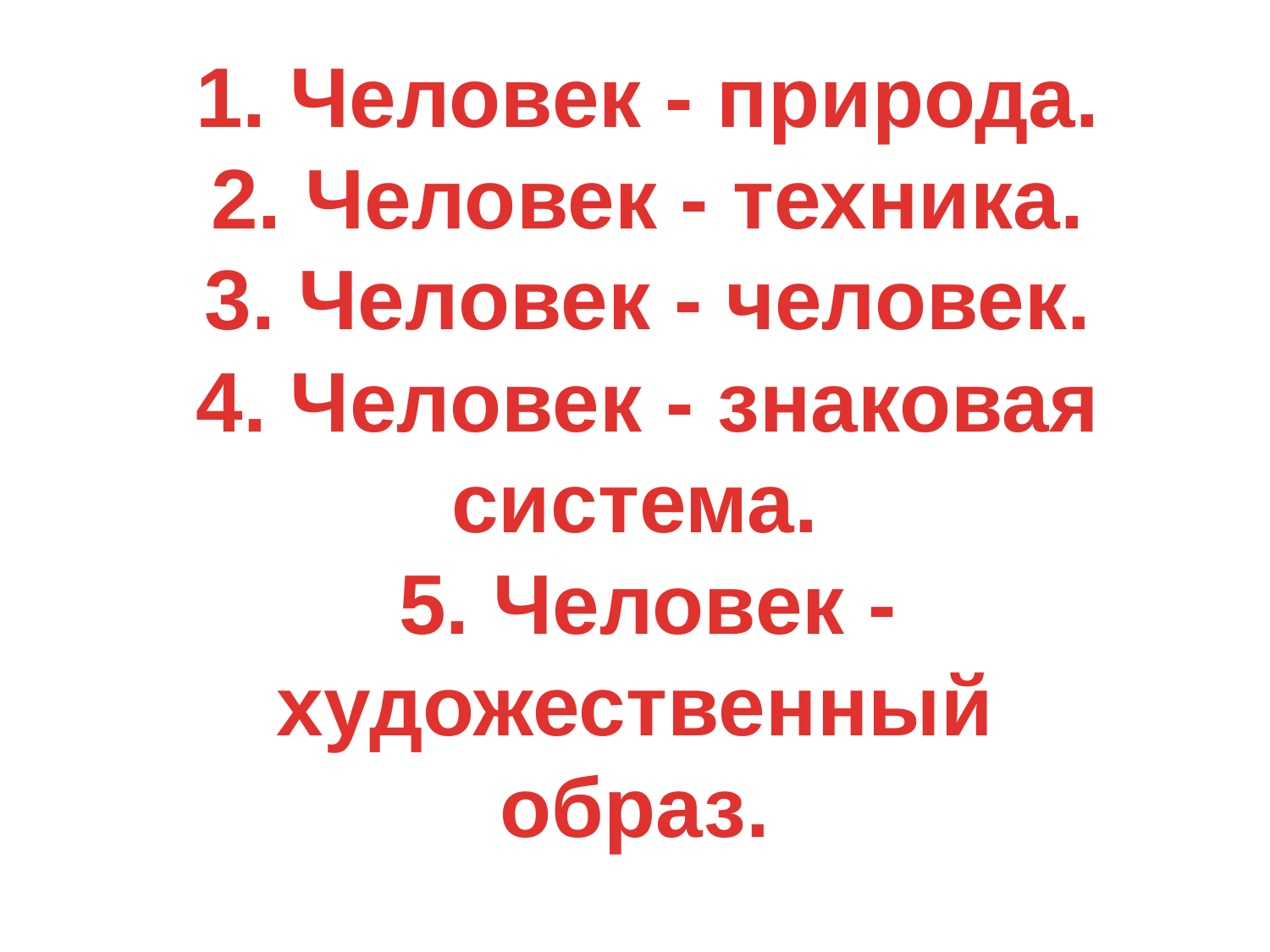

1. Человек - природа.
2. Человек - техника.
3. Человек - человек.
4. Человек - знаковая система.
5. Человек - художественный образ.